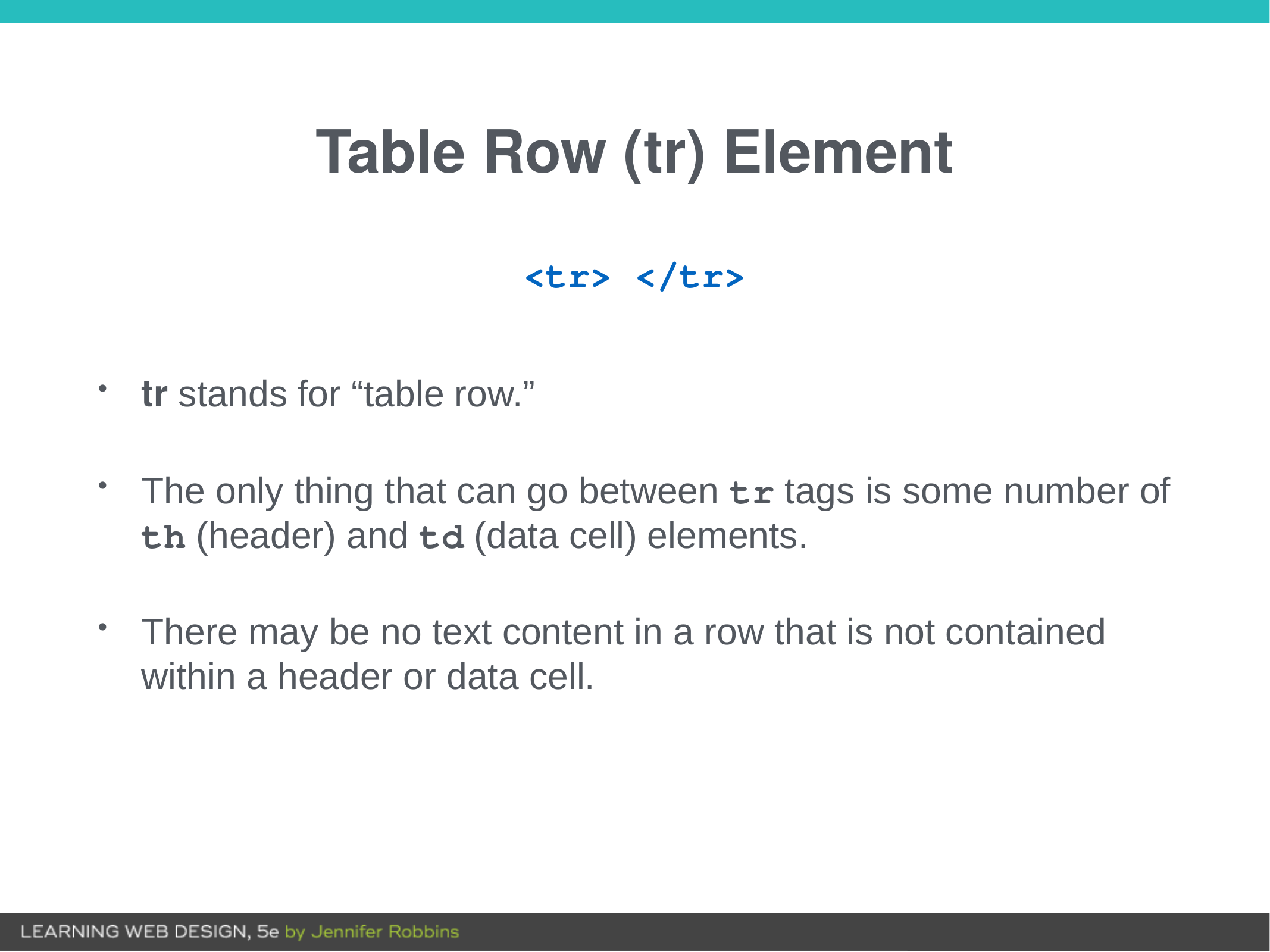

# Table Row (tr) Element
<tr> </tr>
tr stands for “table row.”
The only thing that can go between tr tags is some number of th (header) and td (data cell) elements.
There may be no text content in a row that is not contained within a header or data cell.